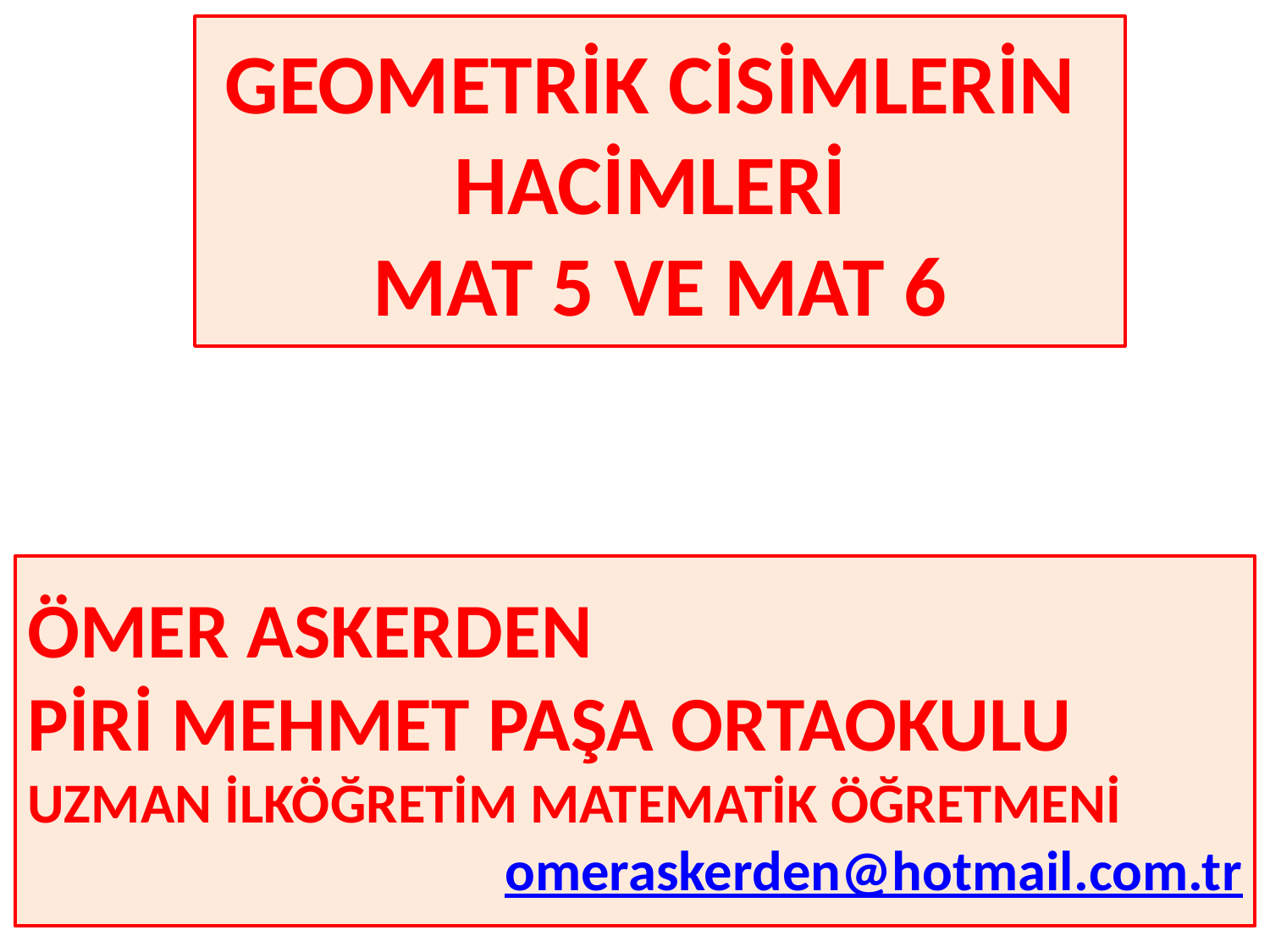

GEOMETRİK CİSİMLERİN
HACİMLERİ
MAT 5 VE MAT 6
ÖMER ASKERDEN
PİRİ MEHMET PAŞA ORTAOKULU
UZMAN İLKÖĞRETİM MATEMATİK ÖĞRETMENİ
			omeraskerden@hotmail.com.tr